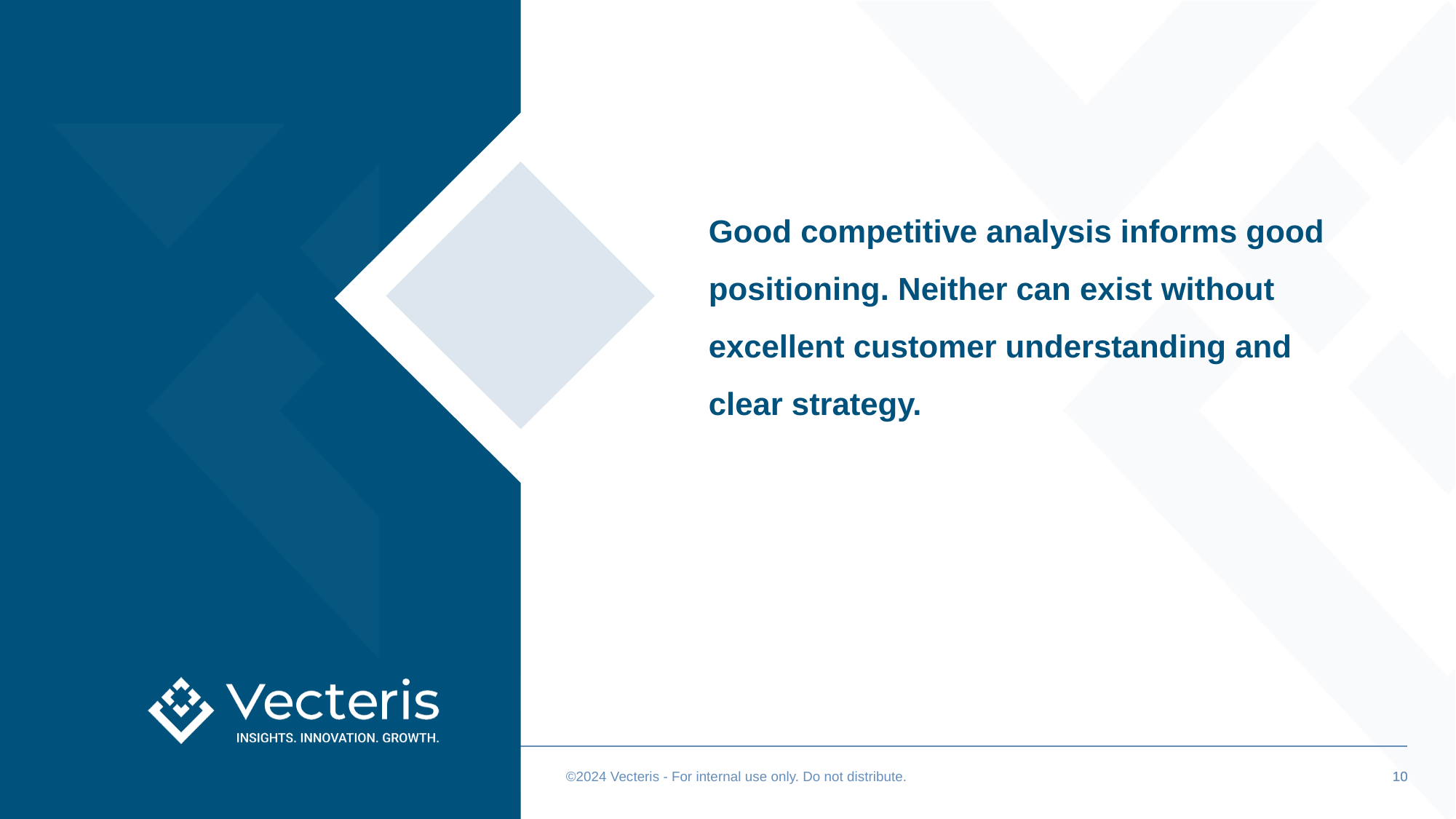

Good competitive analysis informs good positioning. Neither can exist without excellent customer understanding and clear strategy.